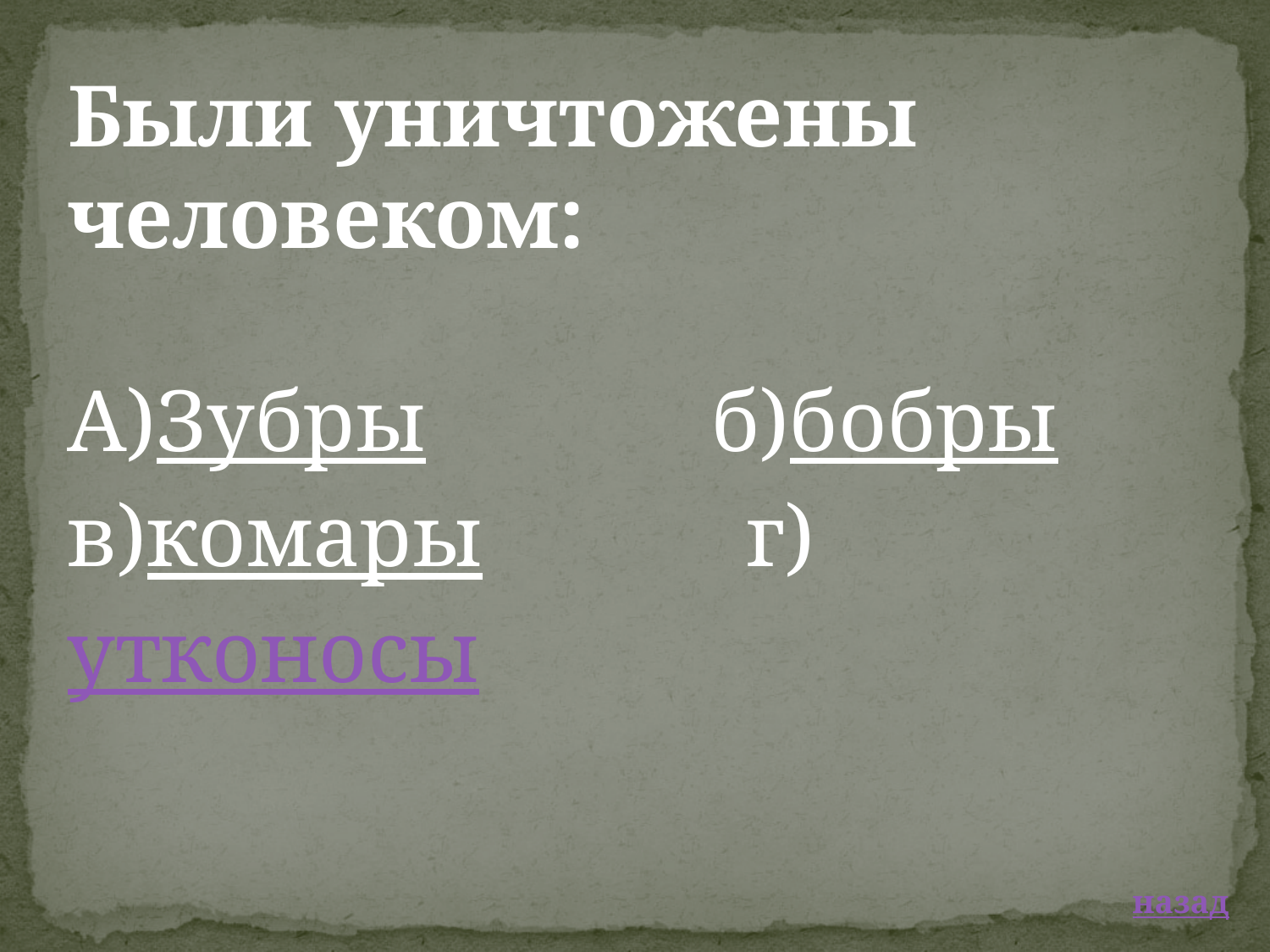

Были уничтожены человеком:

А)Зубры             б)бобры
в)комары            г)утконосы
 назад